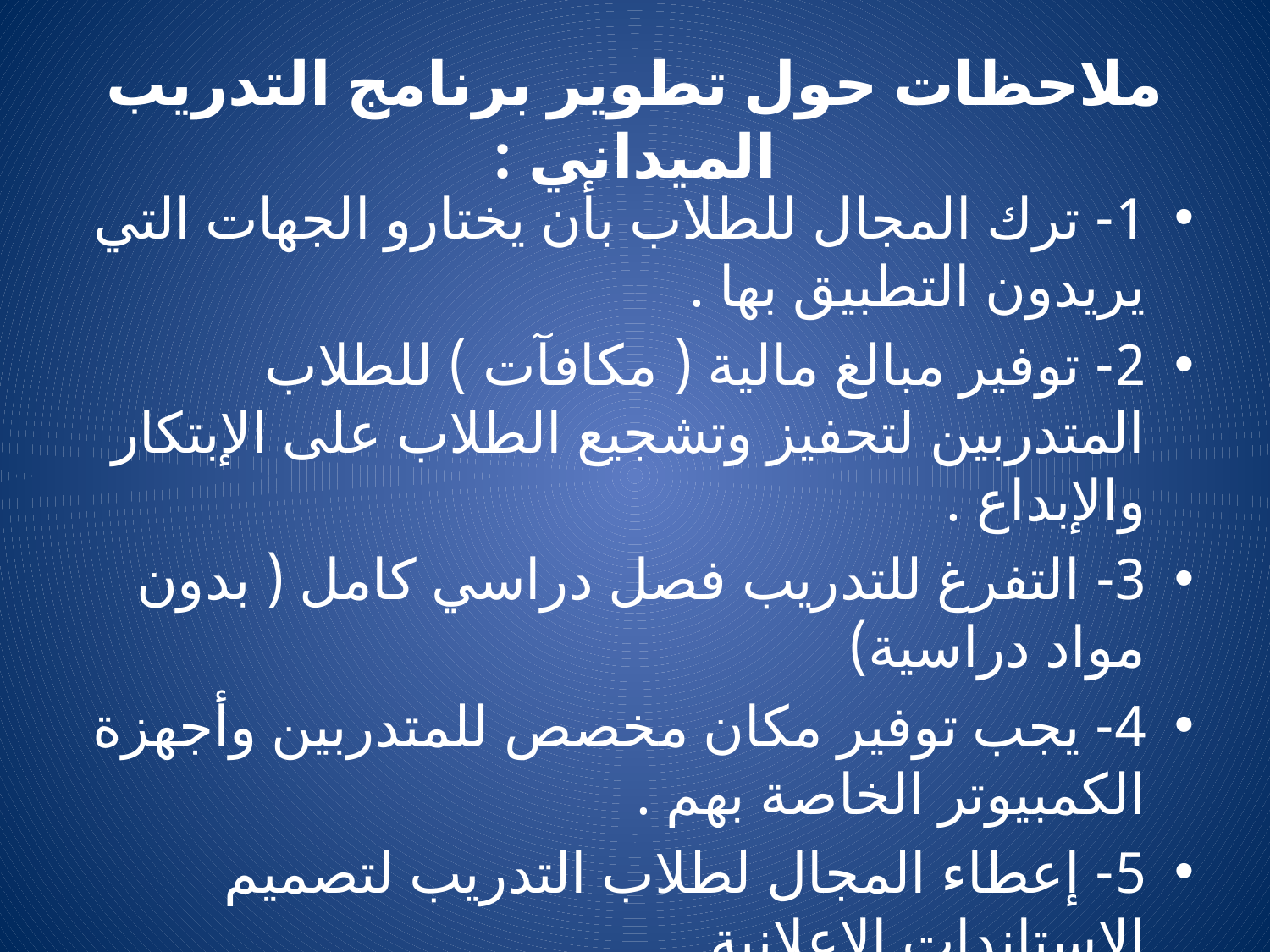

# ملاحظات حول تطوير برنامج التدريب الميداني :
1- ترك المجال للطلاب بأن يختارو الجهات التي يريدون التطبيق بها .
2- توفير مبالغ مالية ( مكافآت ) للطلاب المتدربين لتحفيز وتشجيع الطلاب على الإبتكار والإبداع .
3- التفرغ للتدريب فصل دراسي كامل ( بدون مواد دراسية)
4- يجب توفير مكان مخصص للمتدربين وأجهزة الكمبيوتر الخاصة بهم .
5- إعطاء المجال لطلاب التدريب لتصميم الاستاندات الإعلانية .